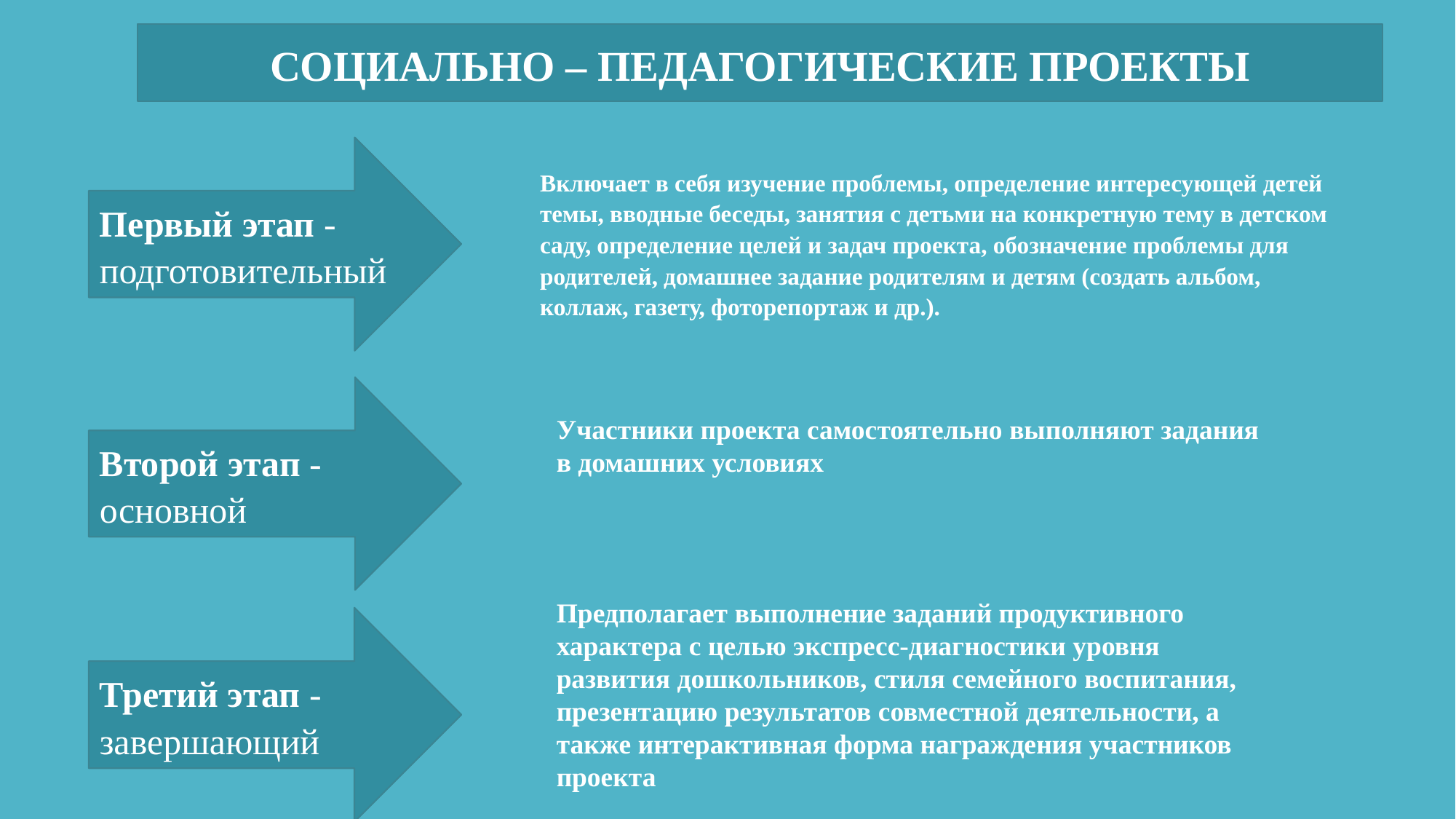

СОЦИАЛЬНО – ПЕДАГОГИЧЕСКИЕ ПРОЕКТЫ
Первый этап - подготовительный
Включает в себя изучение проблемы, определение интересующей детей темы, вводные беседы, занятия с детьми на конкретную тему в детском саду, определение целей и задач проекта, обозначение проблемы для родителей, домашнее задание родителям и детям (создать альбом, коллаж, газету, фоторепортаж и др.).
Второй этап - основной
Участники проекта самостоятельно выполняют задания в домашних условиях
Предполагает выполнение заданий продуктивного характера с целью экспресс-диагностики уровня развития дошкольников, стиля семейного воспитания, презентацию результатов совместной деятельности, а также интерактивная форма награждения участников проекта
Третий этап - завершающий